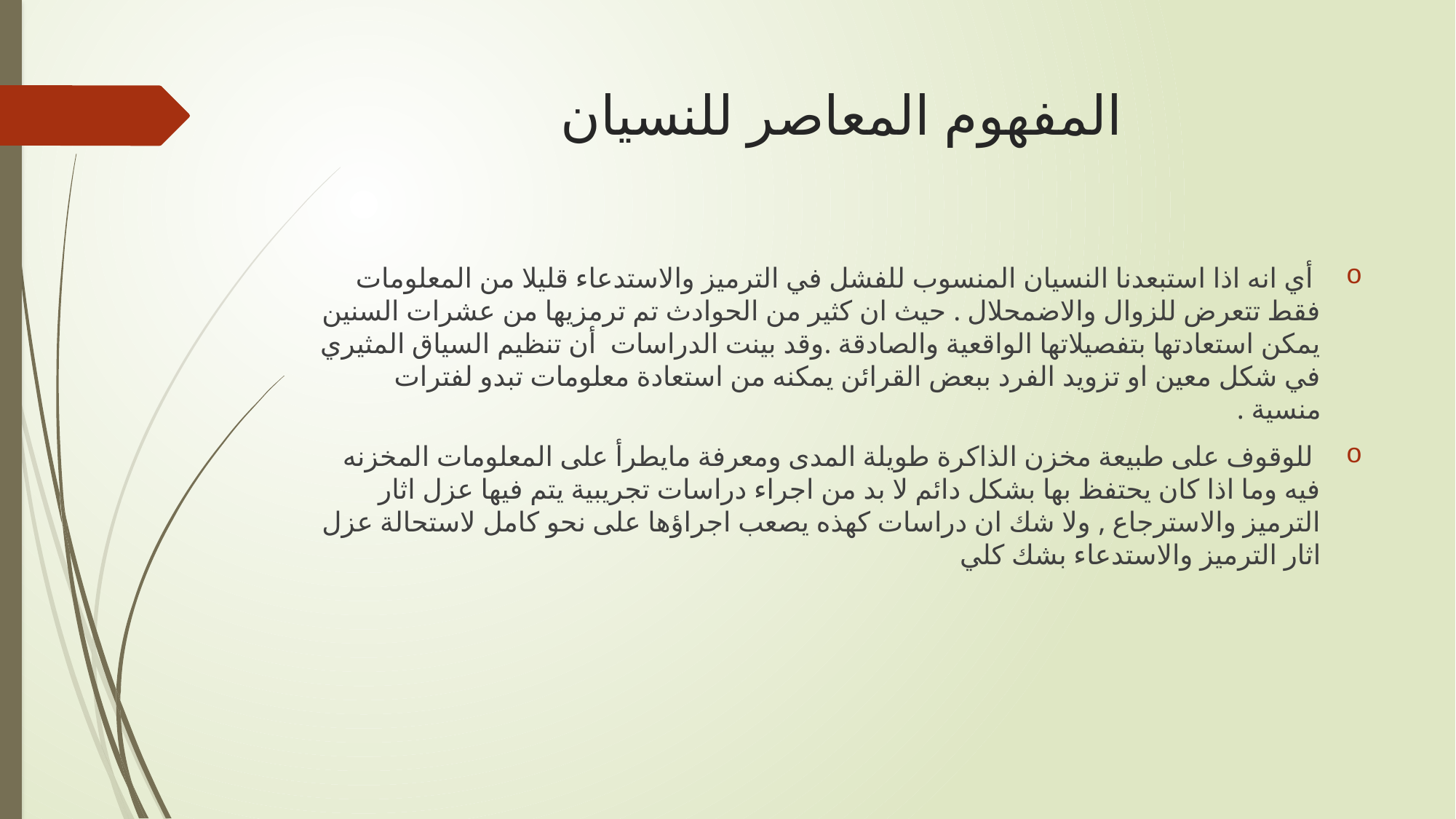

# المفهوم المعاصر للنسيان
 أي انه اذا استبعدنا النسيان المنسوب للفشل في الترميز والاستدعاء قليلا من المعلومات فقط تتعرض للزوال والاضمحلال . حيث ان كثير من الحوادث تم ترمزيها من عشرات السنين يمكن استعادتها بتفصيلاتها الواقعية والصادقة .وقد بينت الدراسات  أن تنظيم السياق المثيري في شكل معين او تزويد الفرد ببعض القرائن يمكنه من استعادة معلومات تبدو لفترات منسية .
 للوقوف على طبيعة مخزن الذاكرة طويلة المدى ومعرفة مايطرأ على المعلومات المخزنه فيه وما اذا كان يحتفظ بها بشكل دائم لا بد من اجراء دراسات تجريبية يتم فيها عزل اثار الترميز والاسترجاع , ولا شك ان دراسات كهذه يصعب اجراؤها على نحو كامل لاستحالة عزل اثار الترميز والاستدعاء بشك كلي